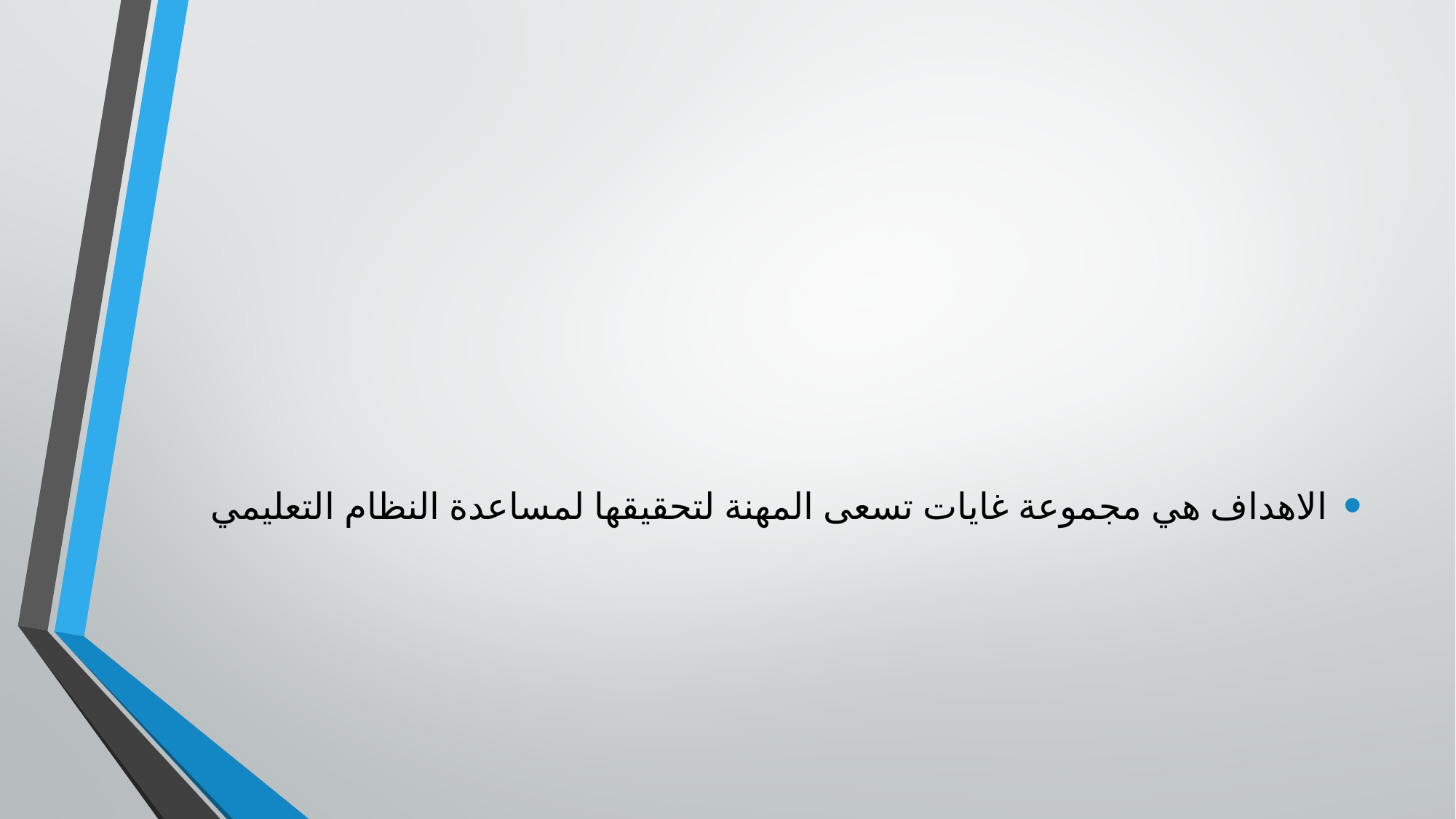

#
الاهداف هي مجموعة غايات تسعى المهنة لتحقيقها لمساعدة النظام التعليمي